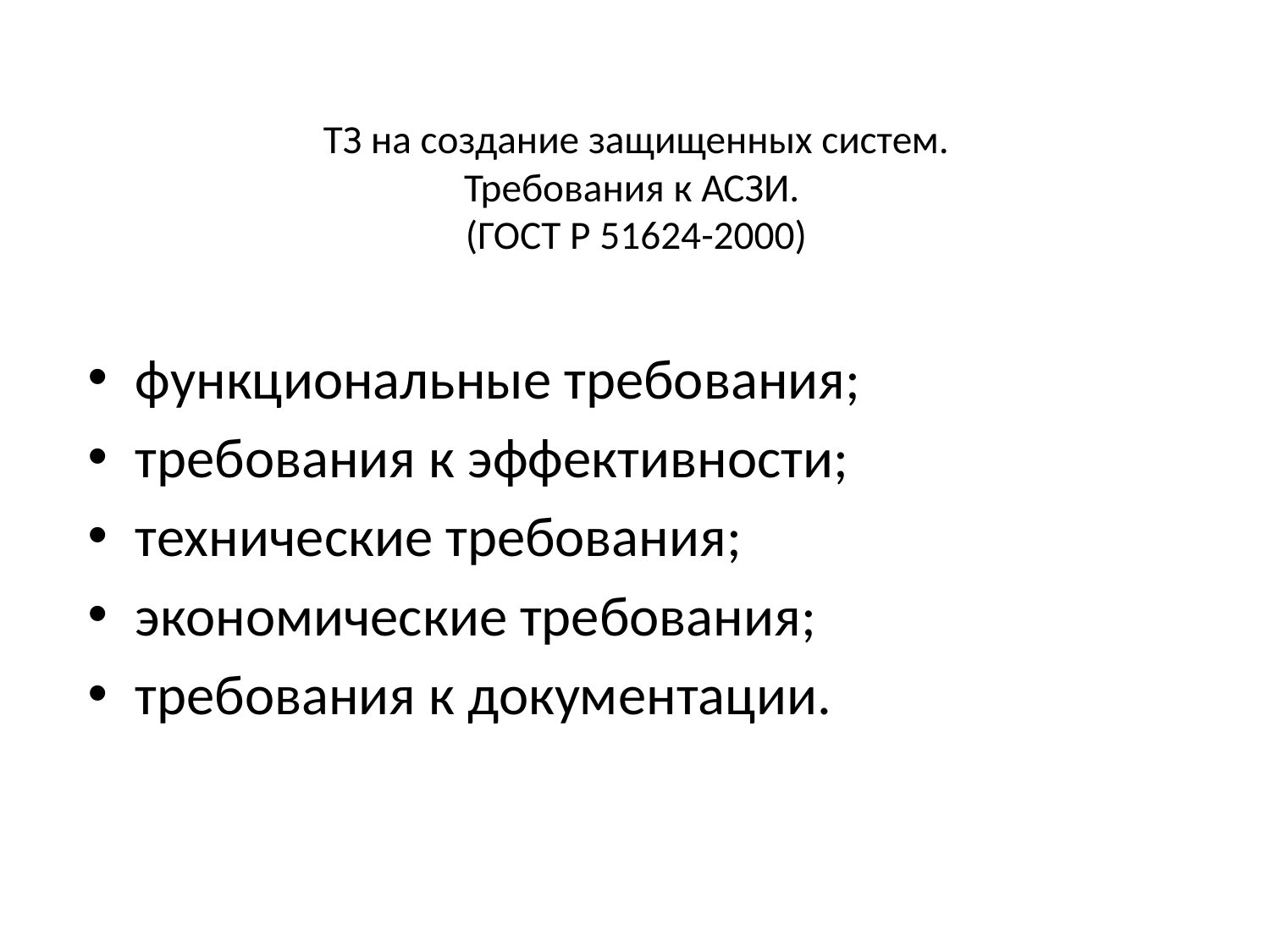

# ТЗ на создание защищенных систем. Требования к АСЗИ. (ГОСТ Р 51624-2000)
функциональные требования;
требования к эффективности;
технические требования;
экономические требования;
требования к документации.